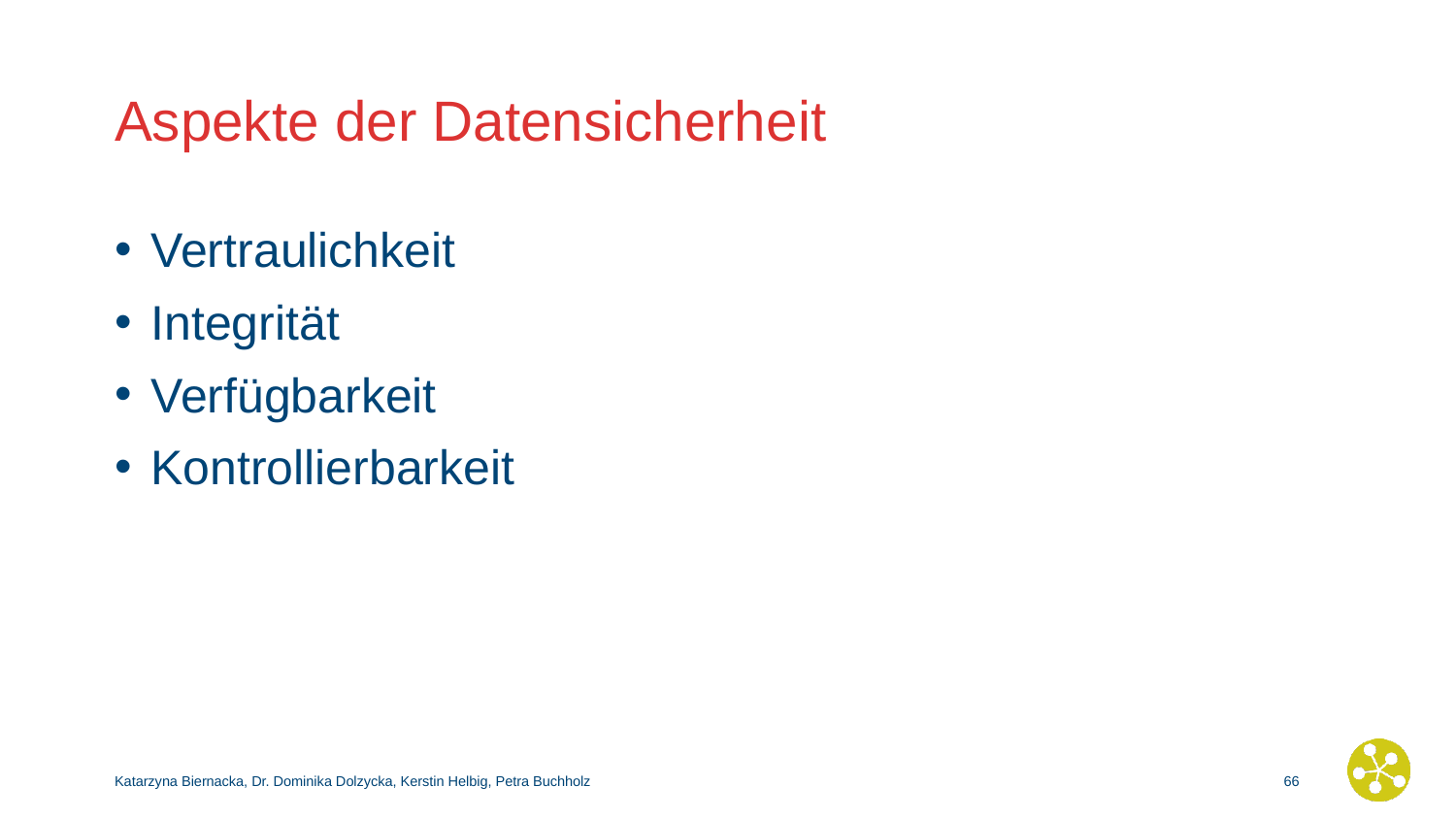

# Aspekte der Datensicherheit
Vertraulichkeit
Integrität
Verfügbarkeit
Kontrollierbarkeit
Katarzyna Biernacka, Dr. Dominika Dolzycka, Kerstin Helbig, Petra Buchholz
66